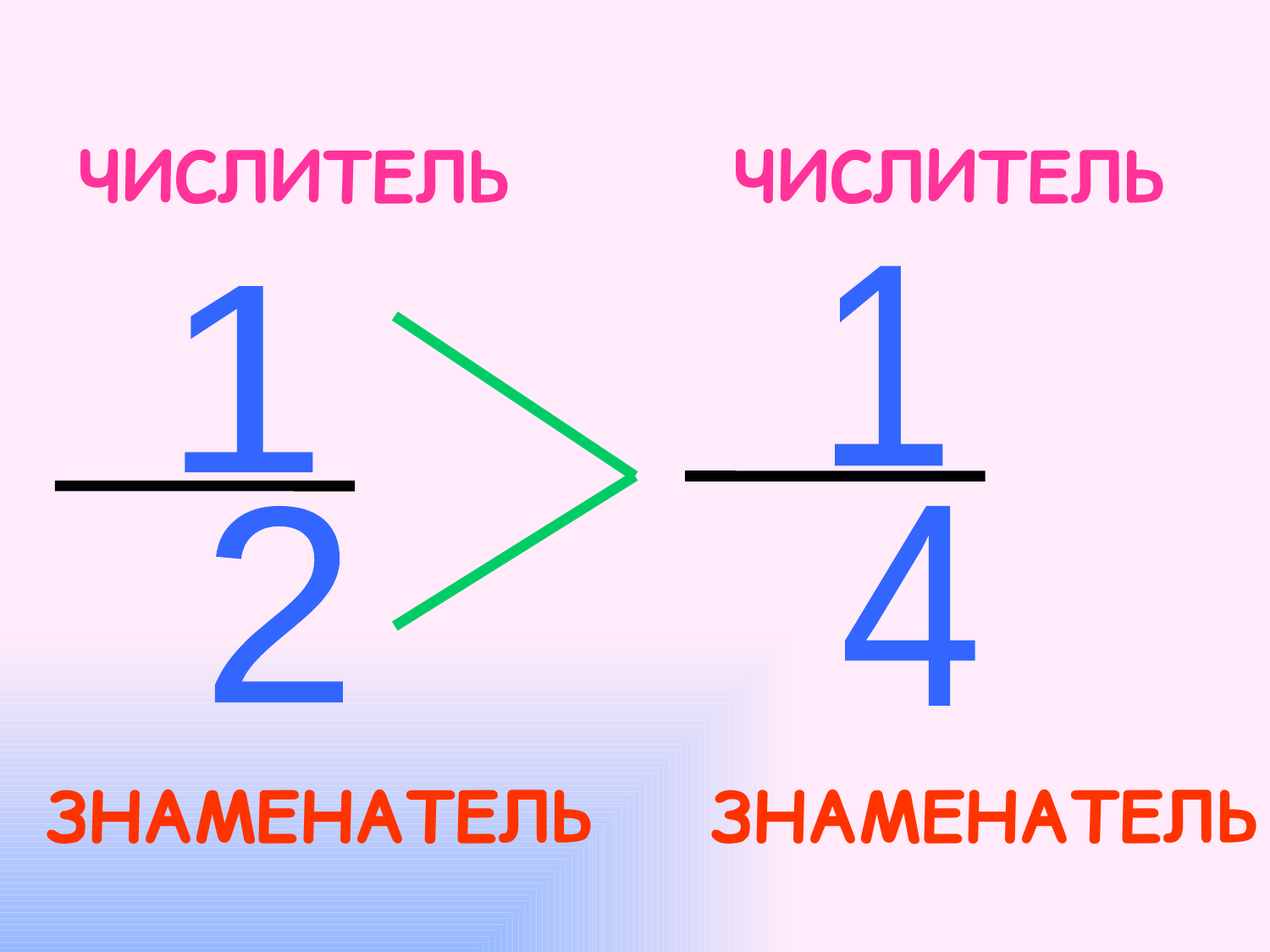

ЧИСЛИТЕЛЬ
ЧИСЛИТЕЛЬ
1
1

2
4
ЗНАМЕНАТЕЛЬ
ЗНАМЕНАТЕЛЬ